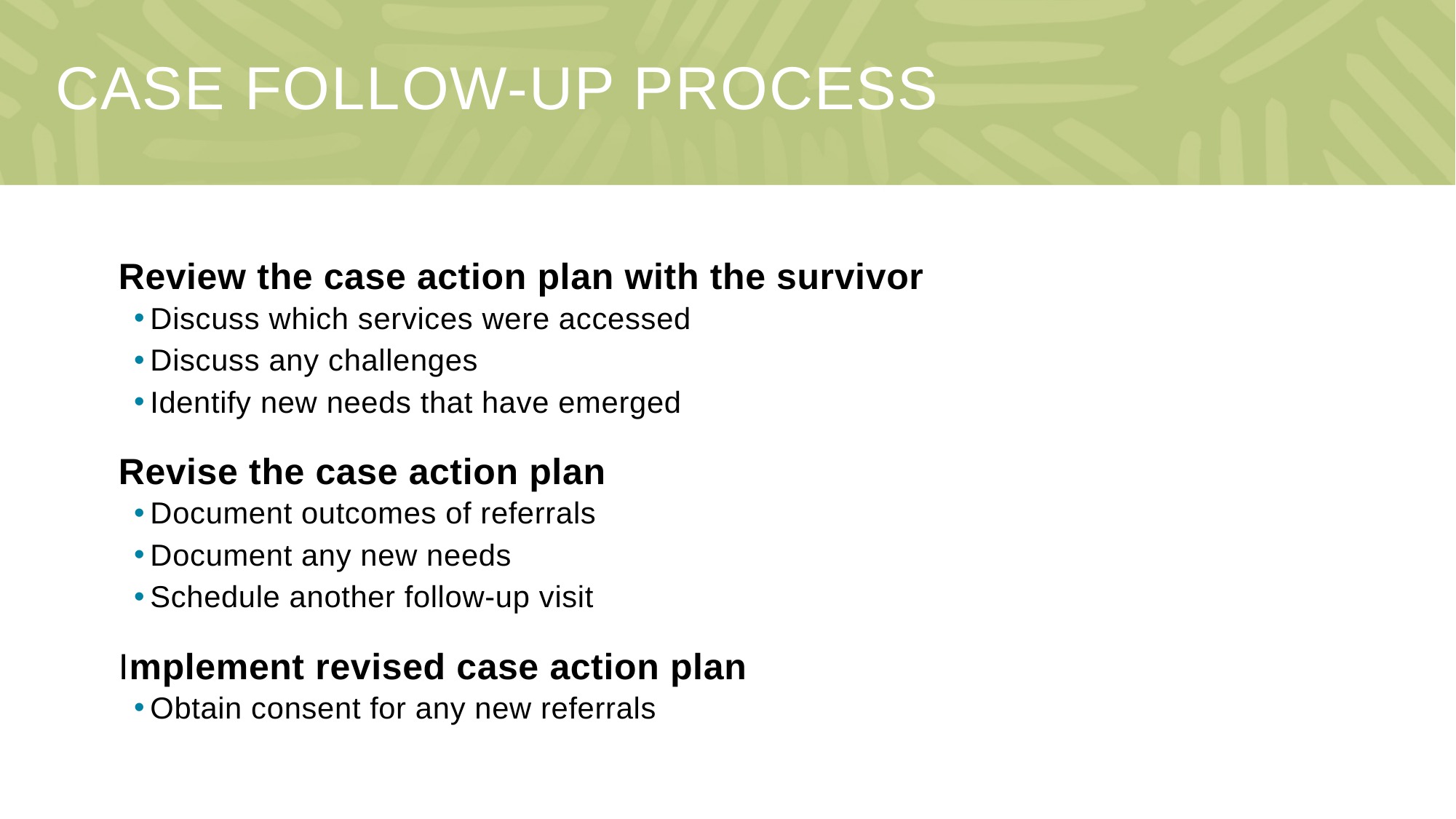

# Case Follow-up process
Review the case action plan with the survivor
Discuss which services were accessed
Discuss any challenges
Identify new needs that have emerged
Revise the case action plan
Document outcomes of referrals
Document any new needs
Schedule another follow-up visit
Implement revised case action plan
Obtain consent for any new referrals